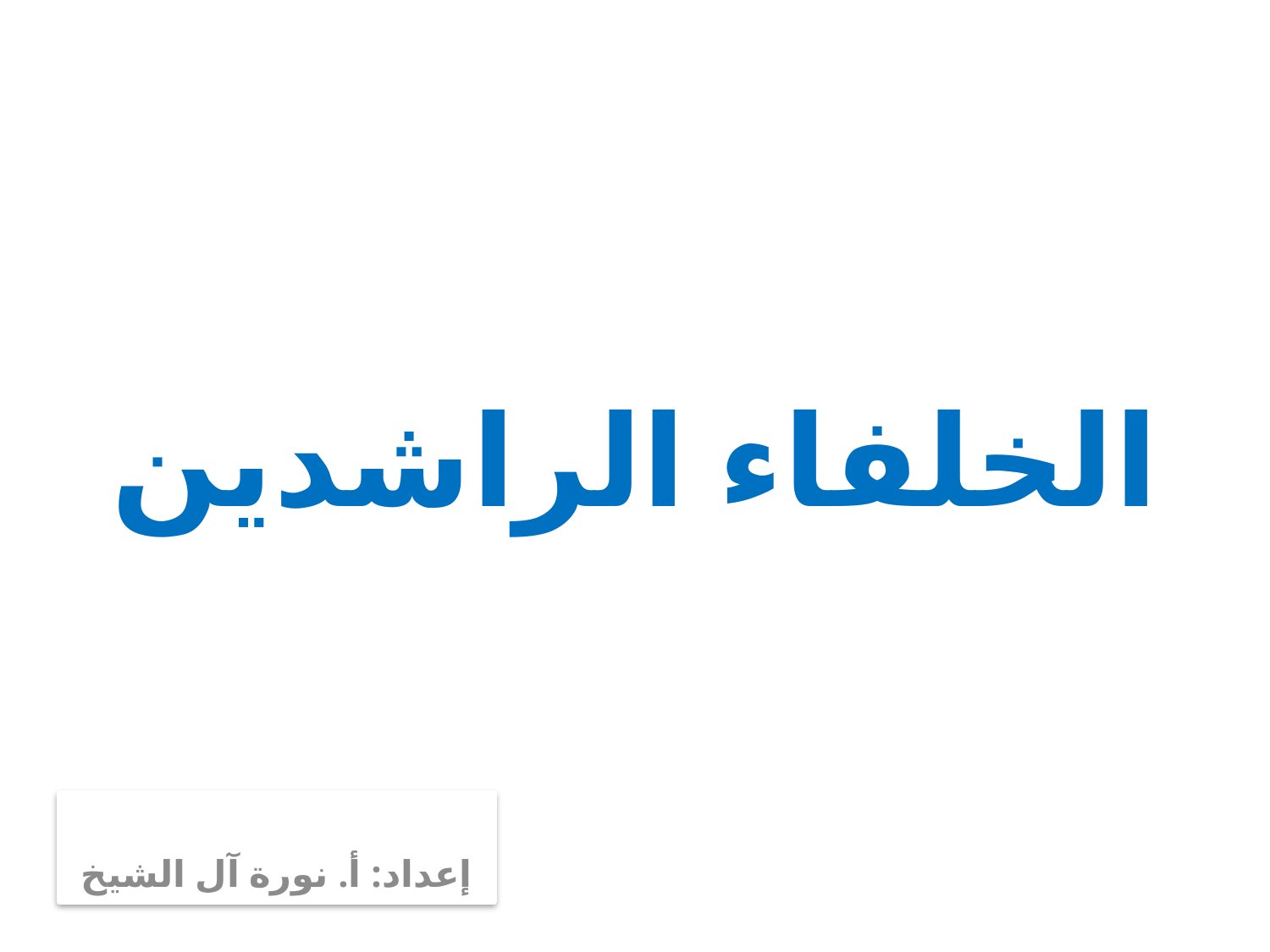

# الخلفاء الراشدين

إعداد: أ. نورة آل الشيخ